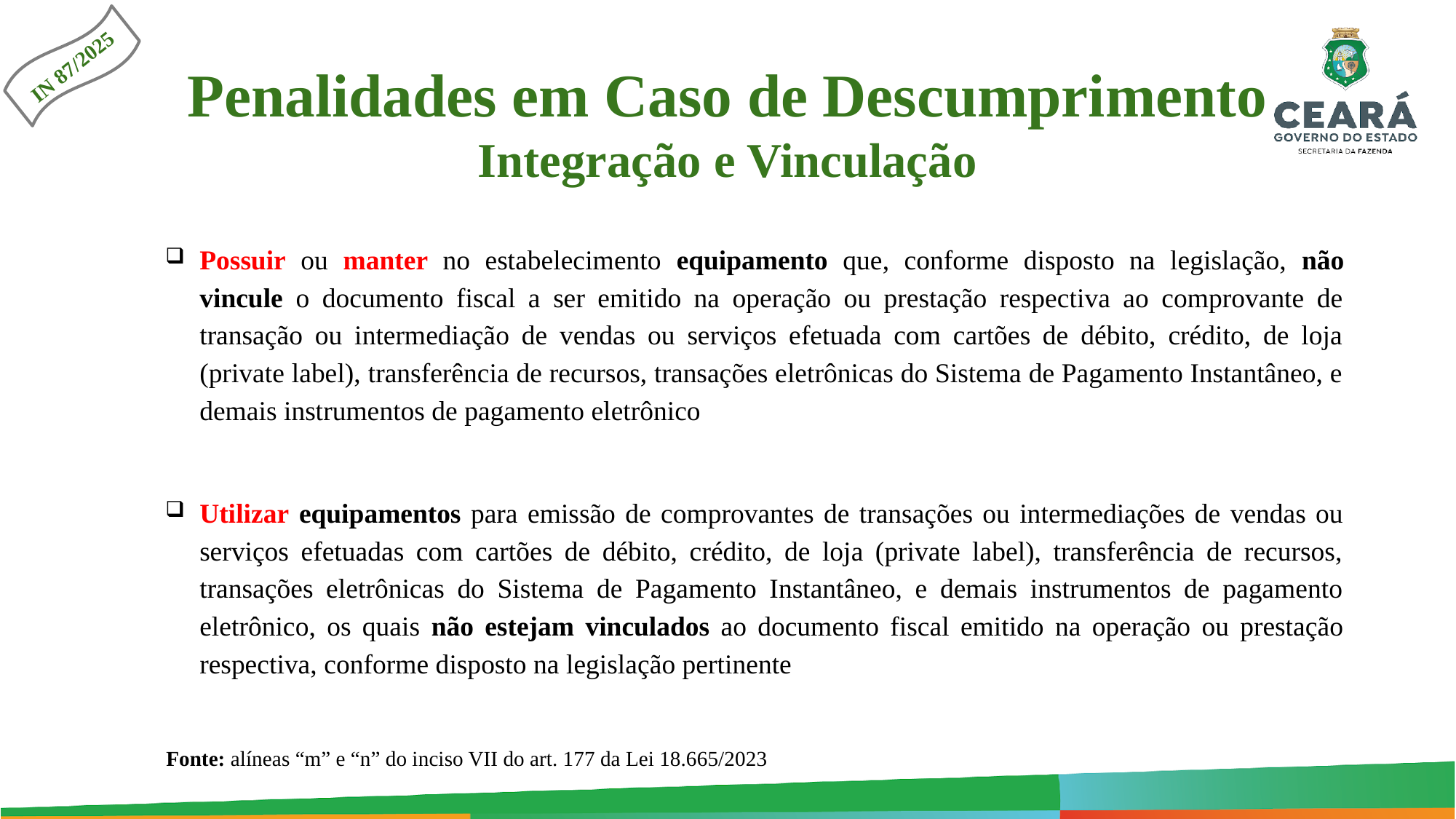

IN 87/2025
Penalidades em Caso de Descumprimento
Integração e Vinculação

Possuir ou manter no estabelecimento equipamento que, conforme disposto na legislação, não vincule o documento fiscal a ser emitido na operação ou prestação respectiva ao comprovante de transação ou intermediação de vendas ou serviços efetuada com cartões de débito, crédito, de loja (private label), transferência de recursos, transações eletrônicas do Sistema de Pagamento Instantâneo, e demais instrumentos de pagamento eletrônico

Utilizar equipamentos para emissão de comprovantes de transações ou intermediações de vendas ou serviços efetuadas com cartões de débito, crédito, de loja (private label), transferência de recursos, transações eletrônicas do Sistema de Pagamento Instantâneo, e demais instrumentos de pagamento eletrônico, os quais não estejam vinculados ao documento fiscal emitido na operação ou prestação respectiva, conforme disposto na legislação pertinente
Fonte: alíneas “m” e “n” do inciso VII do art. 177 da Lei 18.665/2023